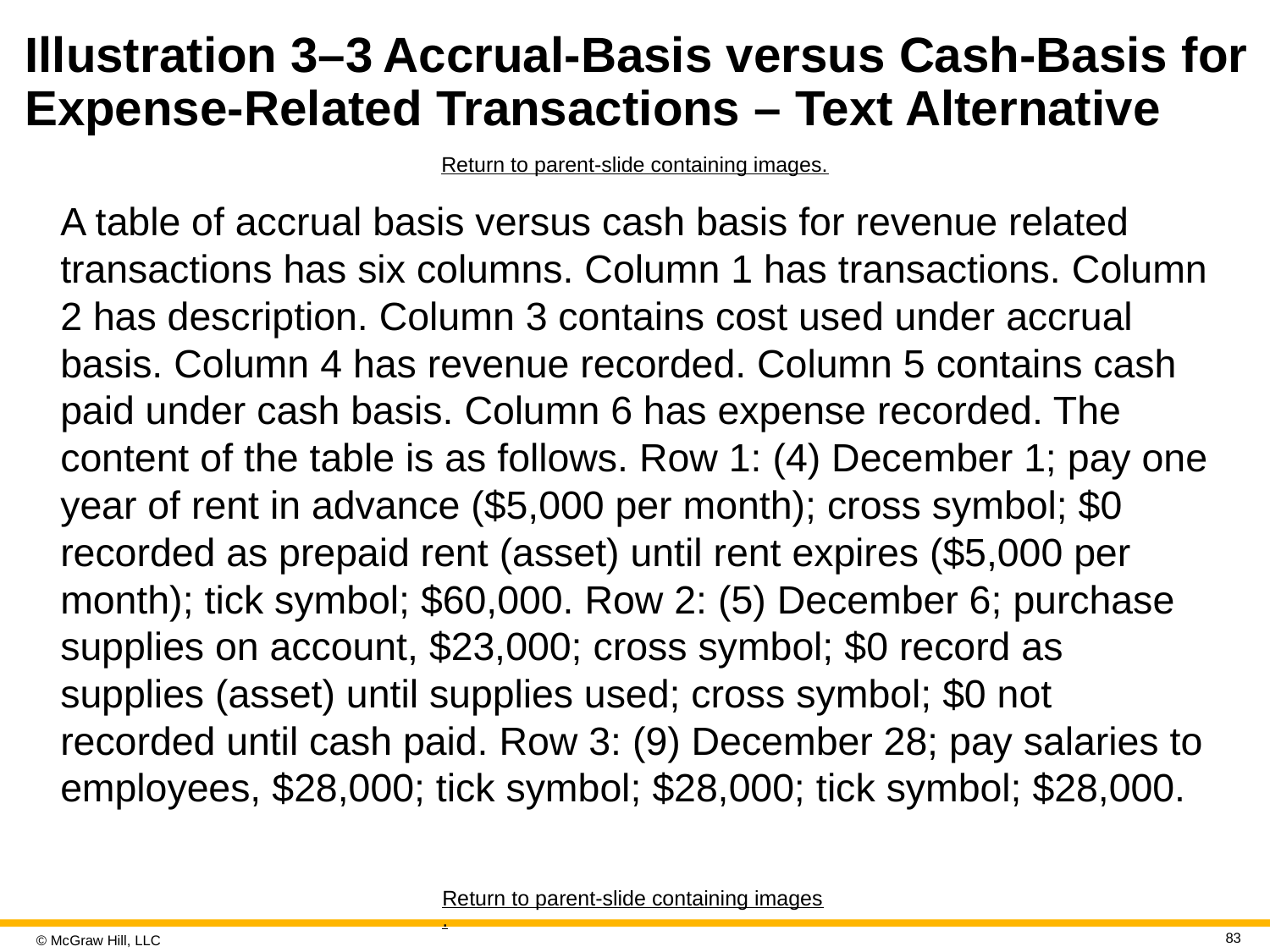

# Illustration 3–3 Accrual-Basis versus Cash-Basis for Expense-Related Transactions – Text Alternative
Return to parent-slide containing images.
A table of accrual basis versus cash basis for revenue related transactions has six columns. Column 1 has transactions. Column 2 has description. Column 3 contains cost used under accrual basis. Column 4 has revenue recorded. Column 5 contains cash paid under cash basis. Column 6 has expense recorded. The content of the table is as follows. Row 1: (4) December 1; pay one year of rent in advance ($5,000 per month); cross symbol; $0 recorded as prepaid rent (asset) until rent expires ($5,000 per month); tick symbol; $60,000. Row 2: (5) December 6; purchase supplies on account, $23,000; cross symbol; $0 record as supplies (asset) until supplies used; cross symbol; $0 not recorded until cash paid. Row 3: (9) December 28; pay salaries to employees, $28,000; tick symbol; $28,000; tick symbol; $28,000.
Return to parent-slide containing images.
83